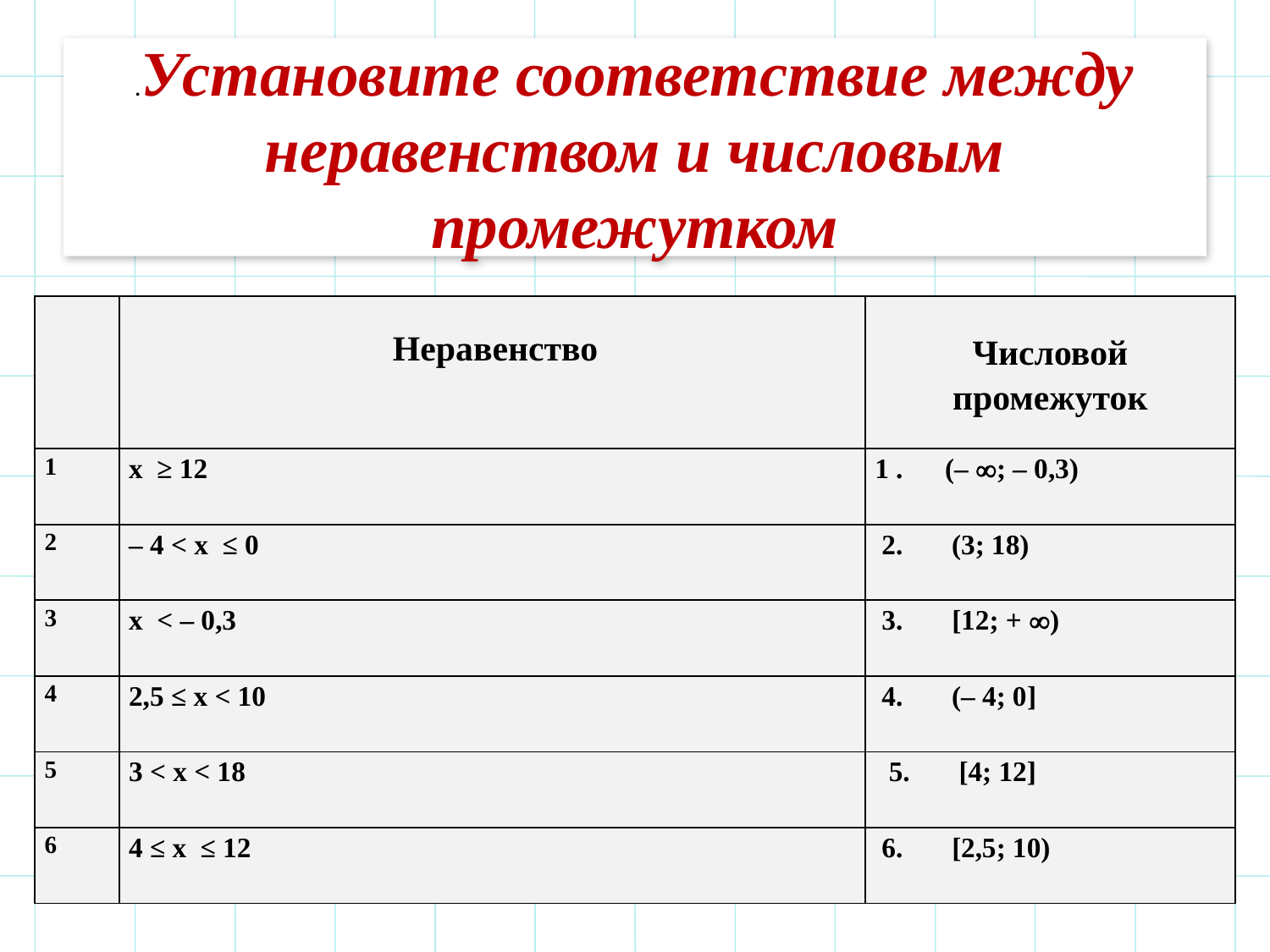

# .Установите соответствие между неравенством и числовым промежутком
|  | Неравенство | Числовой промежуток |
| --- | --- | --- |
| 1 | х ≥ 12 | 1 . (– ∞; – 0,3) |
| 2 | – 4 < х ≤ 0 | 2. (3; 18) |
| 3 | х < – 0,3 | 3. [12; + ∞) |
| 4 | 2,5 ≤ х < 10 | 4. (– 4; 0] |
| 5 | 3 < х < 18 | 5. [4; 12] |
| 6 | 4 ≤ х ≤ 12 | 6. [2,5; 10) |